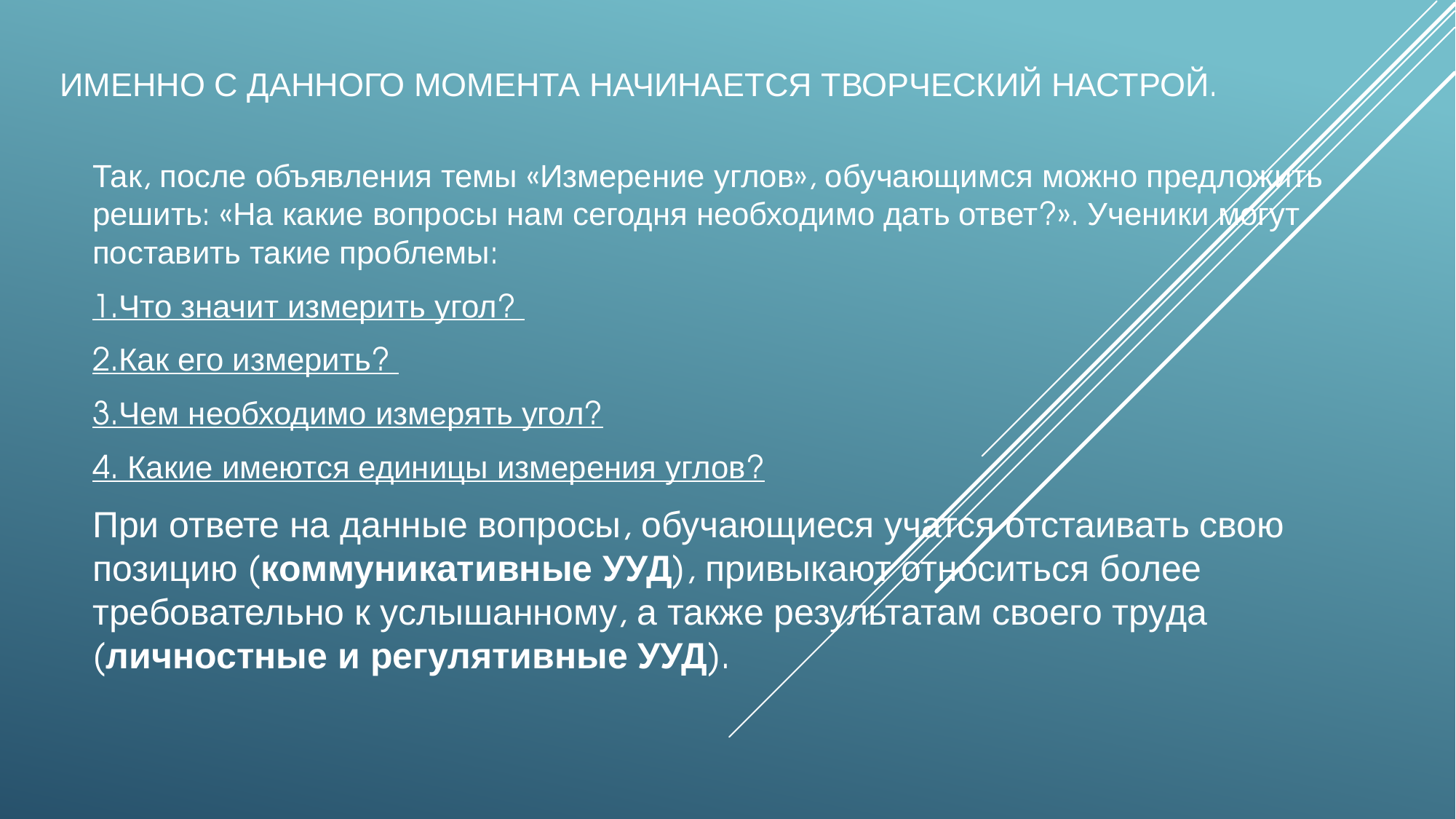

# Именно с данного момента начинается творческий настрой.
Так, после объявления темы «Измерение углов», обучающимся можно предложить решить: «На какие вопросы нам сегодня необходимо дать ответ?». Ученики могут поставить такие проблемы:
1.Что значит измерить угол?
2.Как его измерить?
3.Чем необходимо измерять угол?
4. Какие имеются единицы измерения углов?
При ответе на данные вопросы, обучающиеся учатся отстаивать свою позицию (коммуникативные УУД), привыкают относиться более требовательно к услышанному, а также результатам своего труда (личностные и регулятивные УУД).